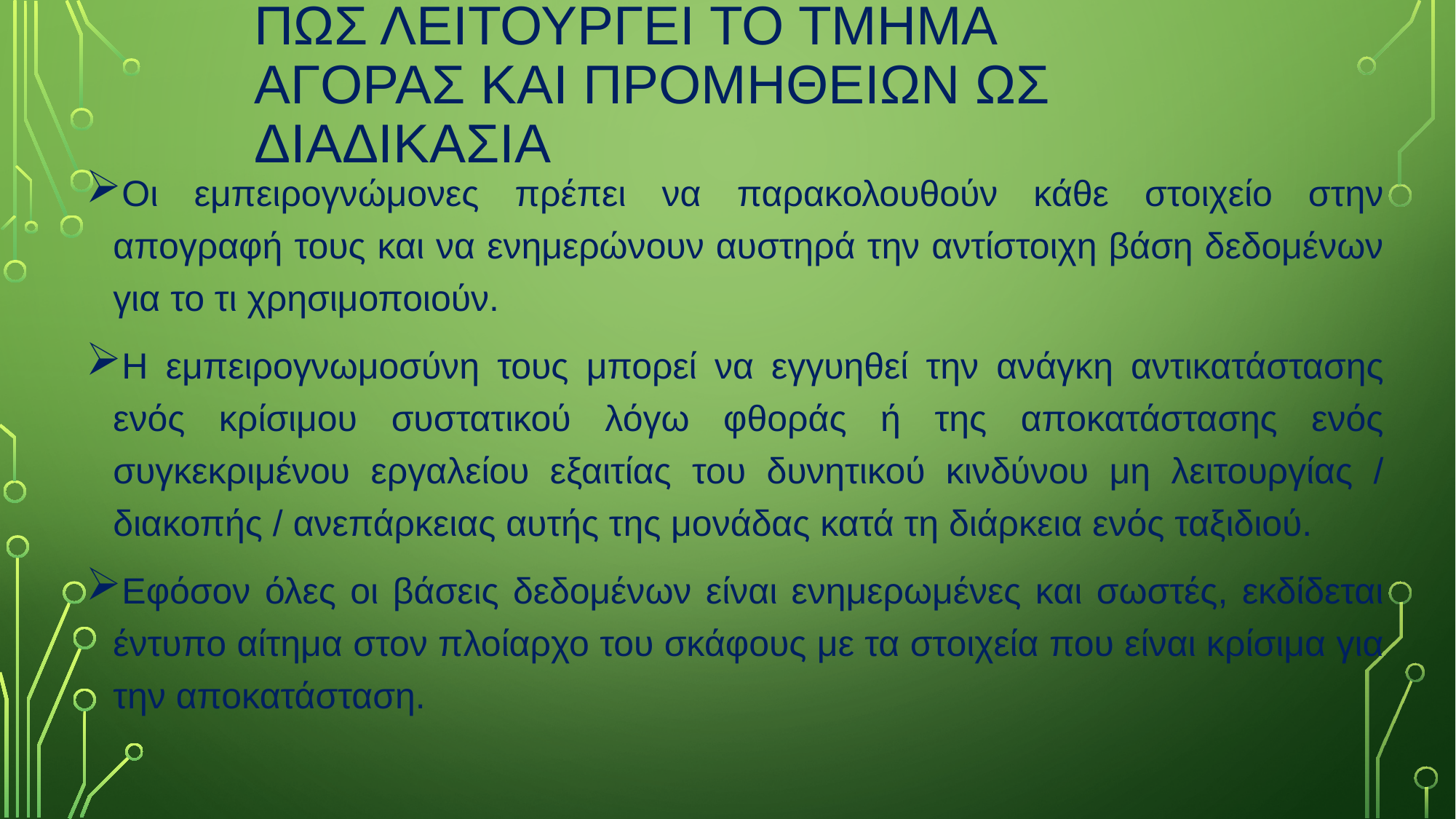

# ΠΩΣ ΛΕΙΤΟΥΡΓΕΙ ΤΟ ΤΜΗΜΑ ΑΓΟΡΑΣ ΚΑΙ ΠΡΟΜΗΘΕΙΩΝ ΩΣ ΔΙΑΔΙΚΑΣΙΑ
Οι εμπειρογνώμονες πρέπει να παρακολουθούν κάθε στοιχείο στην απογραφή τους και να ενημερώνουν αυστηρά την αντίστοιχη βάση δεδομένων για το τι χρησιμοποιούν.
Η εμπειρογνωμοσύνη τους μπορεί να εγγυηθεί την ανάγκη αντικατάστασης ενός κρίσιμου συστατικού λόγω φθοράς ή της αποκατάστασης ενός συγκεκριμένου εργαλείου εξαιτίας του δυνητικού κινδύνου μη λειτουργίας / διακοπής / ανεπάρκειας αυτής της μονάδας κατά τη διάρκεια ενός ταξιδιού.
Εφόσον όλες οι βάσεις δεδομένων είναι ενημερωμένες και σωστές, εκδίδεται έντυπο αίτημα στον πλοίαρχο του σκάφους με τα στοιχεία που είναι κρίσιμα για την αποκατάσταση.